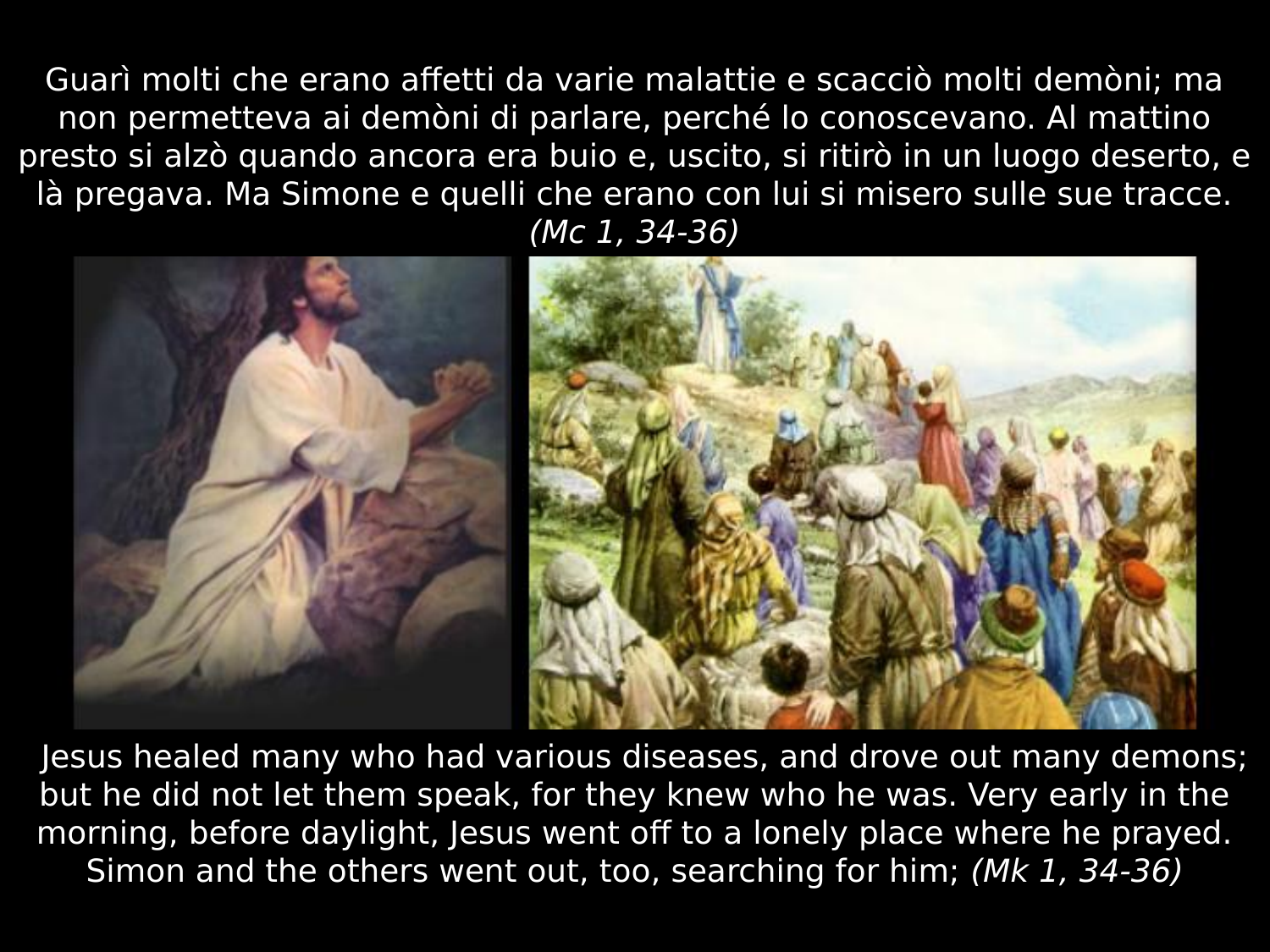

Guarì molti che erano affetti da varie malattie e scacciò molti demòni; ma non permetteva ai demòni di parlare, perché lo conoscevano. Al mattino presto si alzò quando ancora era buio e, uscito, si ritirò in un luogo deserto, e là pregava. Ma Simone e quelli che erano con lui si misero sulle sue tracce. (Mc 1, 34-36)
  Jesus healed many who had various diseases, and drove out many demons; but he did not let them speak, for they knew who he was. Very early in the morning, before daylight, Jesus went off to a lonely place where he prayed. Simon and the others went out, too, searching for him; (Mk 1, 34-36)